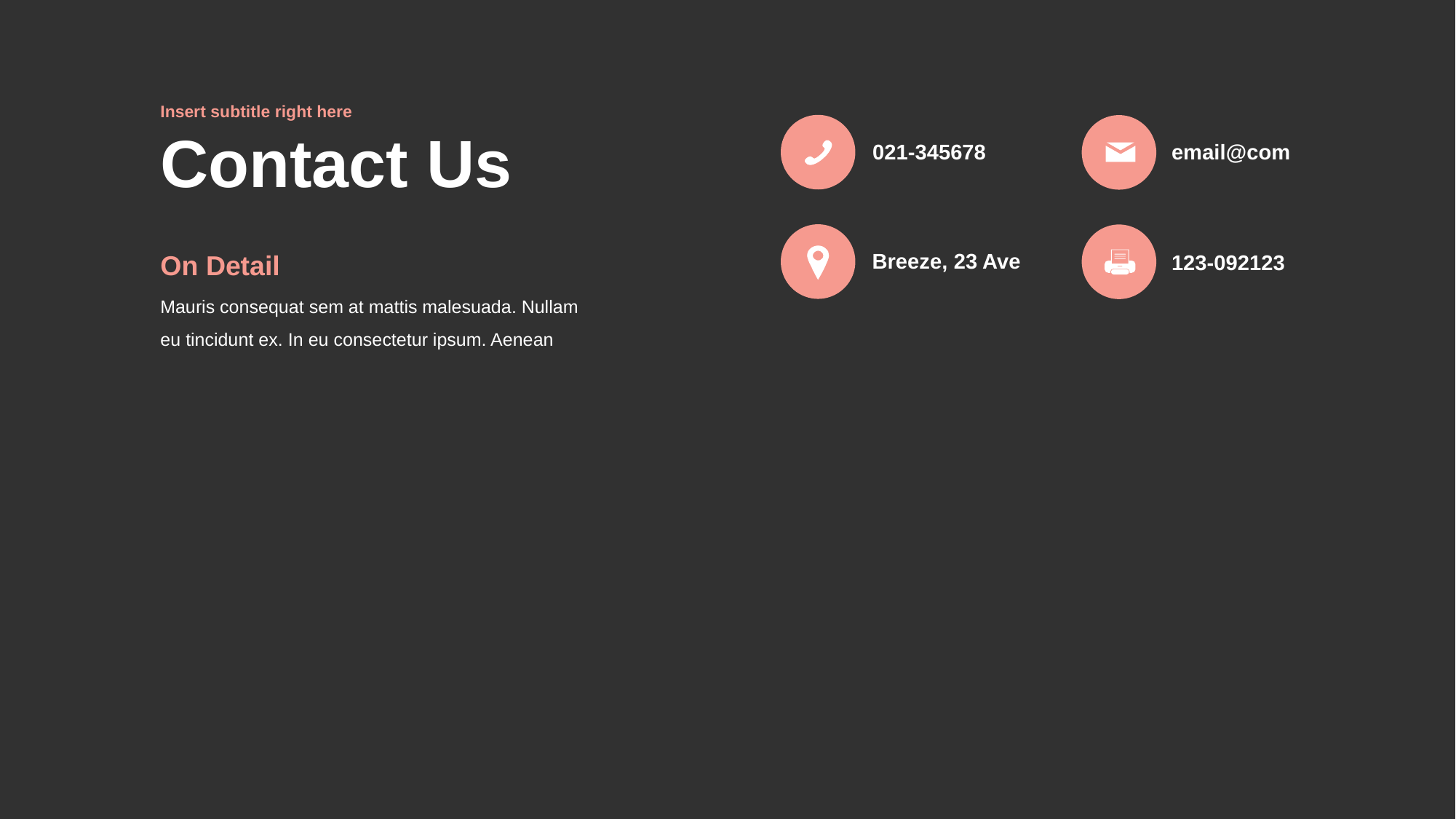

Insert subtitle right here

# Contact Us
email@com
021-345678

Breeze, 23 Ave
On Detail
123-092123

Mauris consequat sem at mattis malesuada. Nullam eu tincidunt ex. In eu consectetur ipsum. Aenean